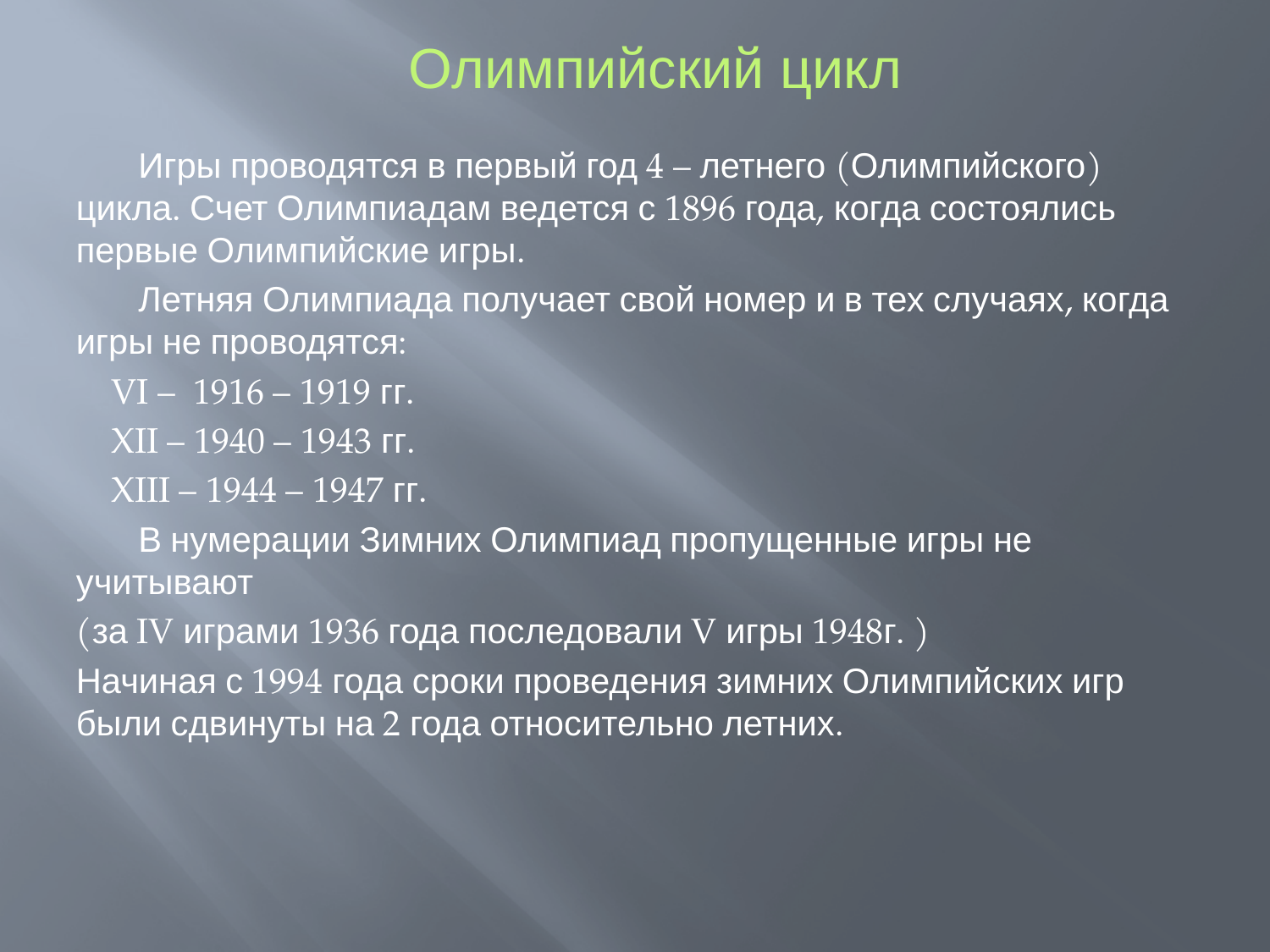

# Олимпийский цикл
       Игры проводятся в первый год 4 – летнего (Олимпийского) цикла. Счет Олимпиадам ведется с 1896 года, когда состоялись первые Олимпийские игры.
       Летняя Олимпиада получает свой номер и в тех случаях, когда игры не проводятся:
    VI –  1916 – 1919 гг.
    XII – 1940 – 1943 гг.
    XIII – 1944 – 1947 гг.
       В нумерации Зимних Олимпиад пропущенные игры не учитывают
(за IV играми 1936 года последовали V игры 1948г. )
Начиная с 1994 года сроки проведения зимних Олимпийских игр были сдвинуты на 2 года относительно летних.